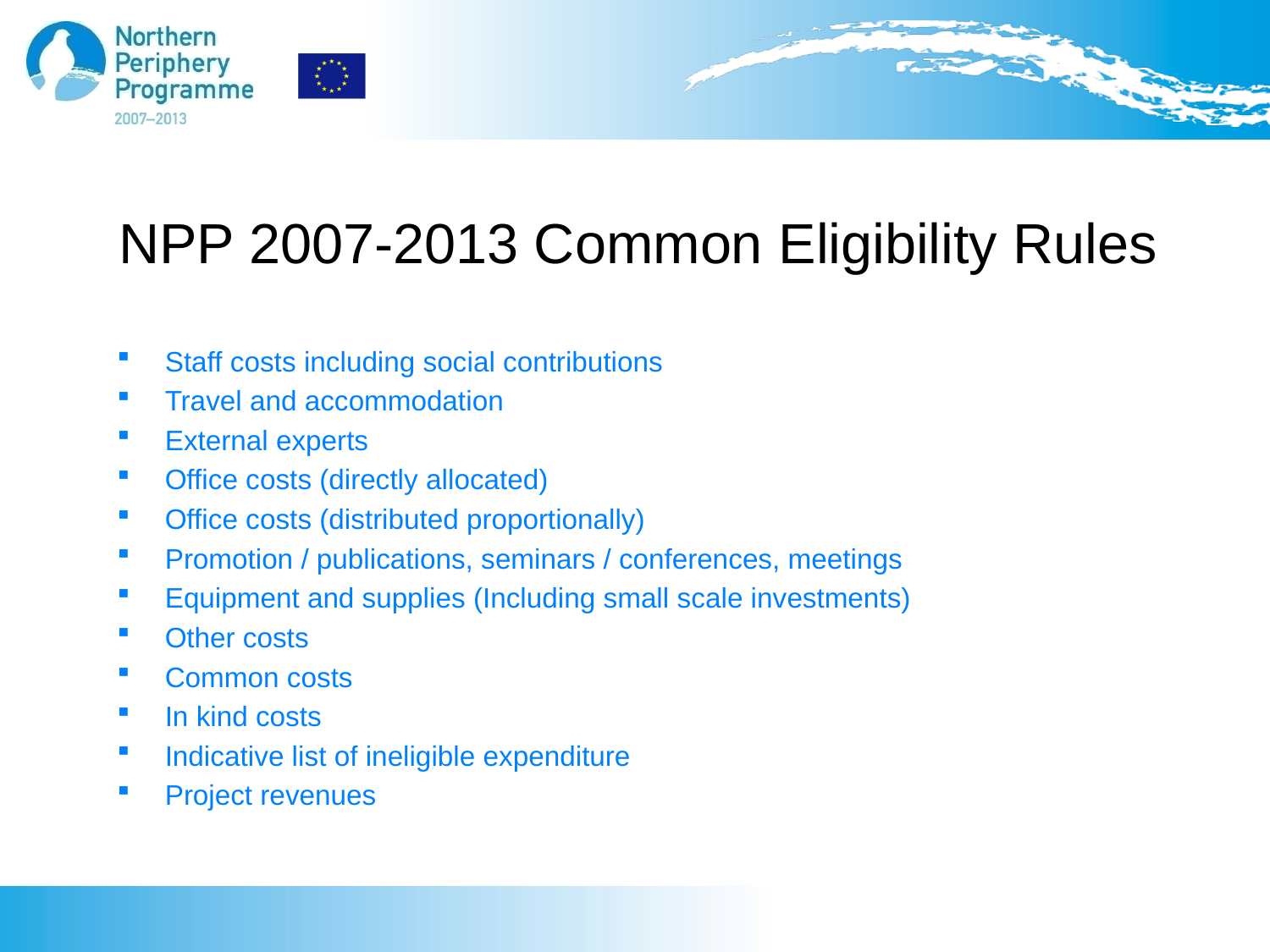

# NPP 2007-2013 Common Eligibility Rules
Staff costs including social contributions
Travel and accommodation
External experts
Office costs (directly allocated)
Office costs (distributed proportionally)
Promotion / publications, seminars / conferences, meetings
Equipment and supplies (Including small scale investments)
Other costs
Common costs
In kind costs
Indicative list of ineligible expenditure
Project revenues